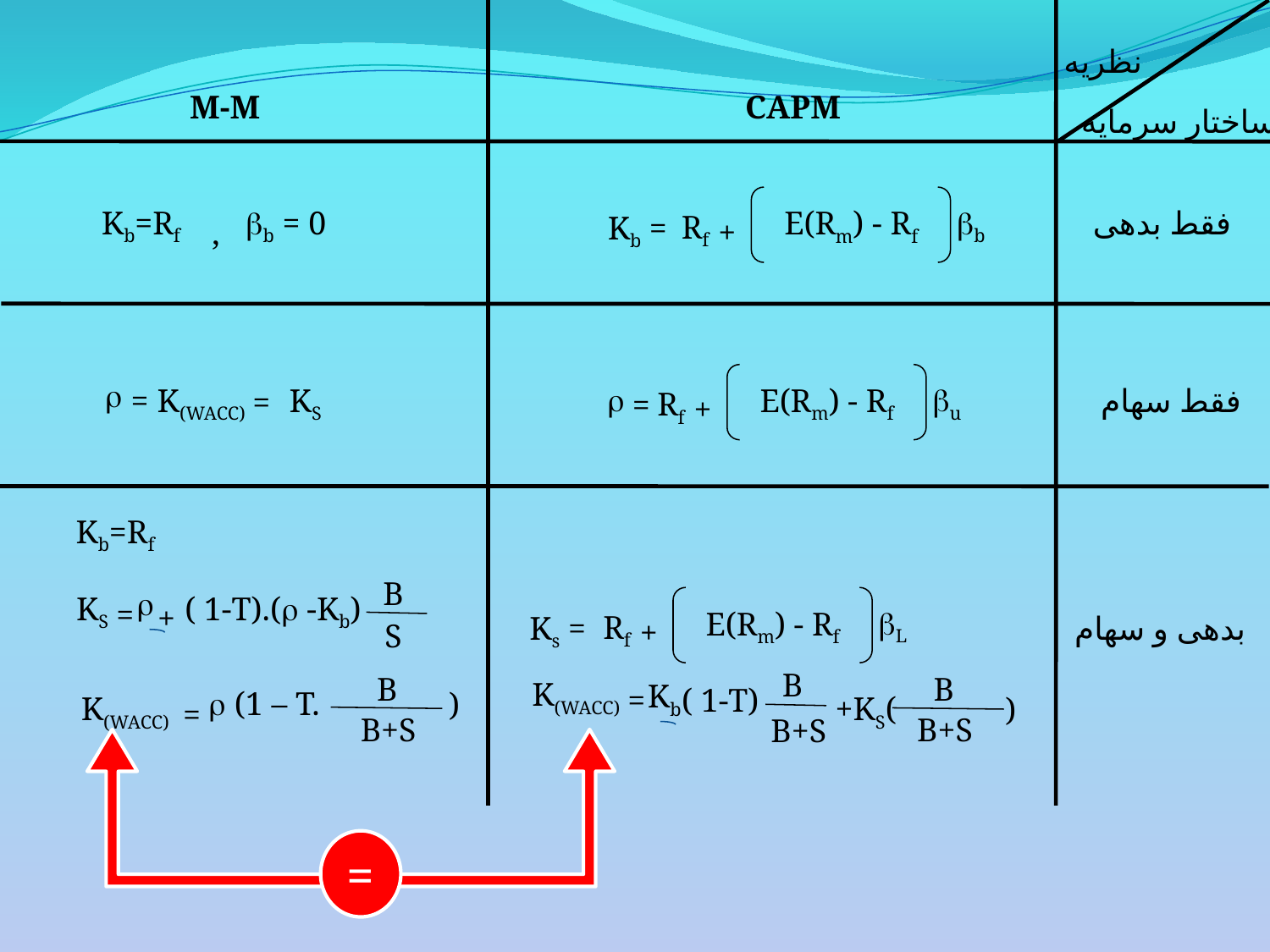

نظریه
M-M
CAPM
ساختار سرمایه

Kb=Rf
βb = 0
βb
E(Rm) - Rf
فقط بدهی
Rf
Kb =
+
,

ρ
ρ
βu
=
K(WACC)
KS
E(Rm) - Rf
فقط سهام
=
Rf
=
+
Kb=Rf
B
ρ
KS
( 1-T).(ρ -Kb)

=
+
βL
E(Rm) - Rf
Rf
Ks =
بدهی و سهام
+
S

B
B
B
K(WACC)
Kb
=
( 1-T)
ρ (1 – T.
)
K(WACC)
 +KS(
)
=
B+S
B+S
B+S

=